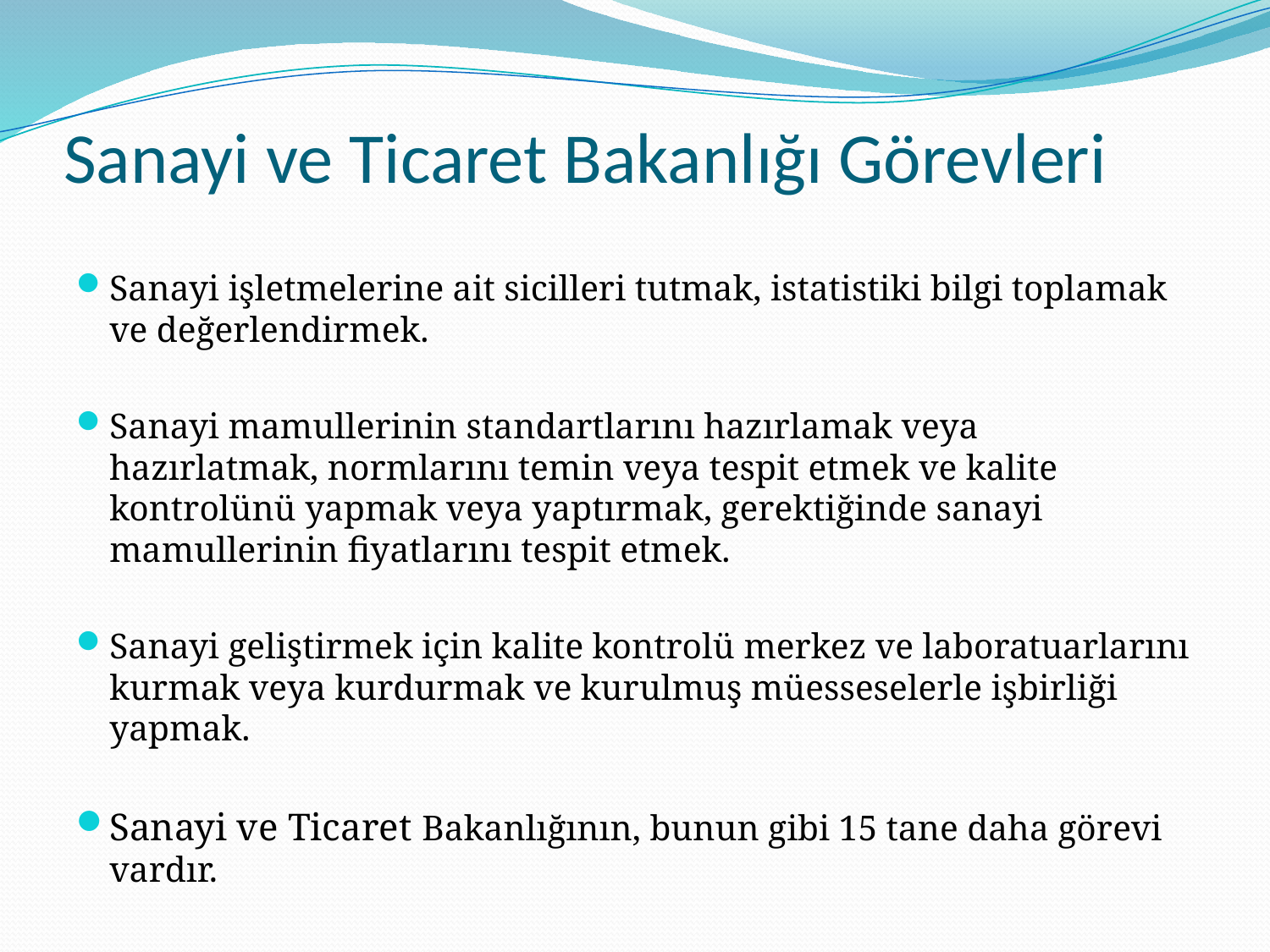

# Sanayi ve Ticaret Bakanlığı Görevleri
Sanayi işletmelerine ait sicilleri tutmak, istatistiki bilgi toplamak ve değerlendirmek.

Sanayi mamullerinin standartlarını hazırlamak veya hazırlatmak, normlarını temin veya tespit etmek ve kalite kontrolünü yapmak veya yaptırmak, gerektiğinde sanayi mamullerinin fiyatlarını tespit etmek.

Sanayi geliştirmek için kalite kontrolü merkez ve laboratuarlarını kurmak veya kurdurmak ve kurulmuş müesseselerle işbirliği yapmak.

Sanayi ve Ticaret Bakanlığının, bunun gibi 15 tane daha görevi vardır.